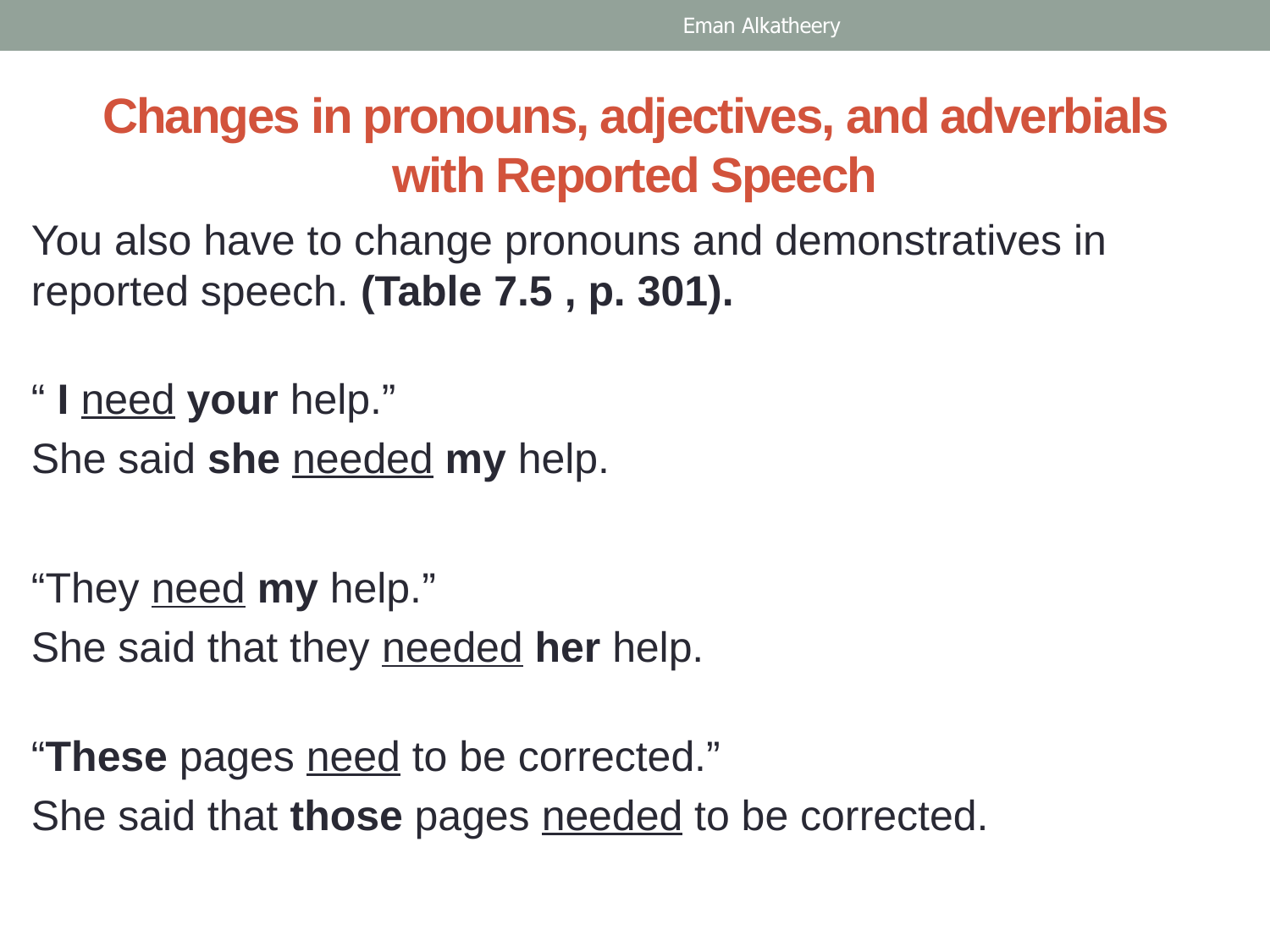

Eman Alkatheery
# Changes in pronouns, adjectives, and adverbials with Reported Speech
You also have to change pronouns and demonstratives in reported speech. (Table 7.5 , p. 301).

“ I need your help.”
She said she needed my help.

“They need my help.”
She said that they needed her help.

“These pages need to be corrected.”
She said that those pages needed to be corrected.